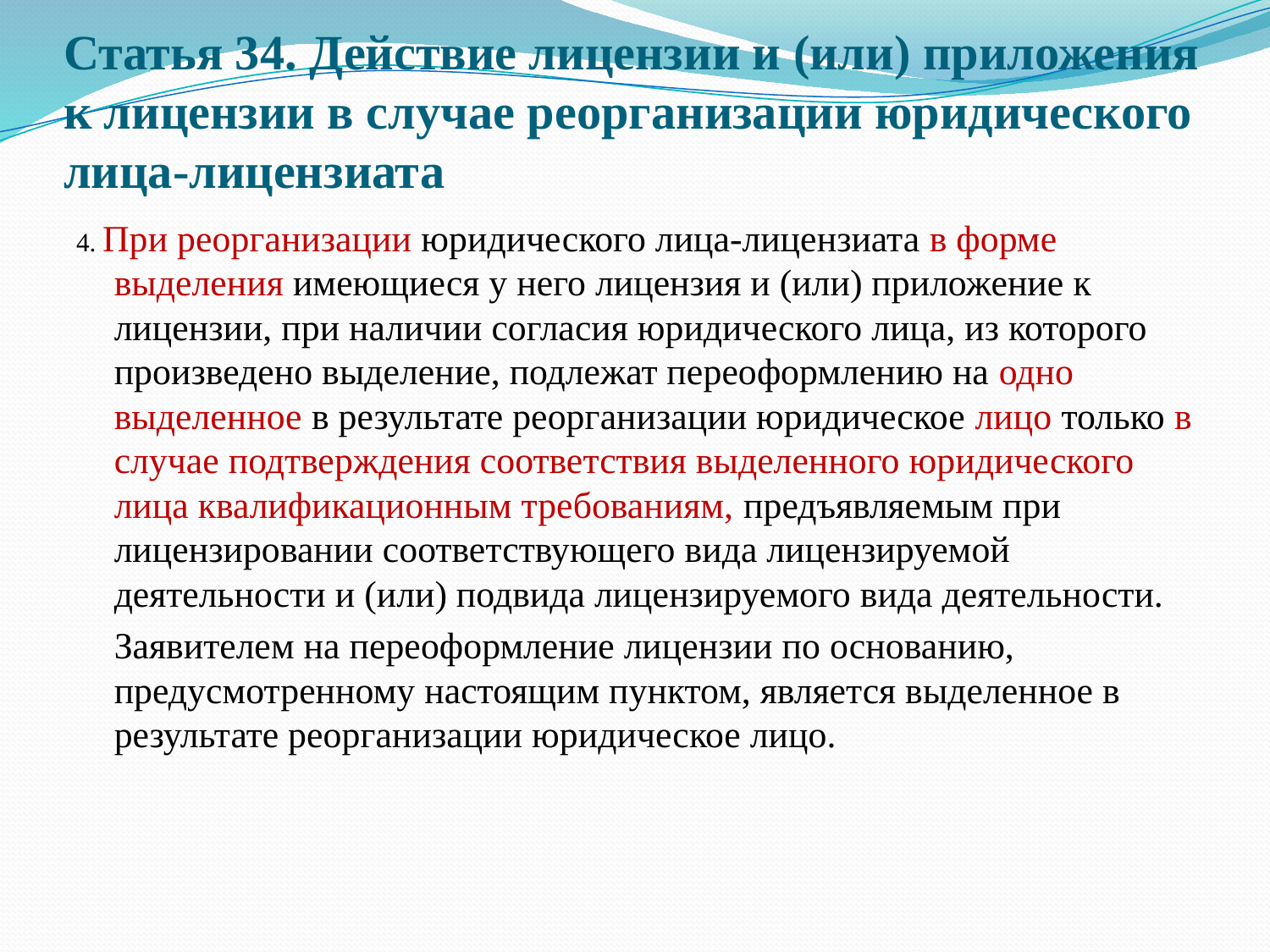

# Статья 34. Действие лицензии и (или) приложения к лицензии в случае реорганизации юридического лица-лицензиата
4. При реорганизации юридического лица-лицензиата в форме выделения имеющиеся у него лицензия и (или) приложение к лицензии, при наличии согласия юридического лица, из которого произведено выделение, подлежат переоформлению на одно выделенное в результате реорганизации юридическое лицо только в случае подтверждения соответствия выделенного юридического лица квалификационным требованиям, предъявляемым при лицензировании соответствующего вида лицензируемой деятельности и (или) подвида лицензируемого вида деятельности.
	Заявителем на переоформление лицензии по основанию, предусмотренному настоящим пунктом, является выделенное в результате реорганизации юридическое лицо.